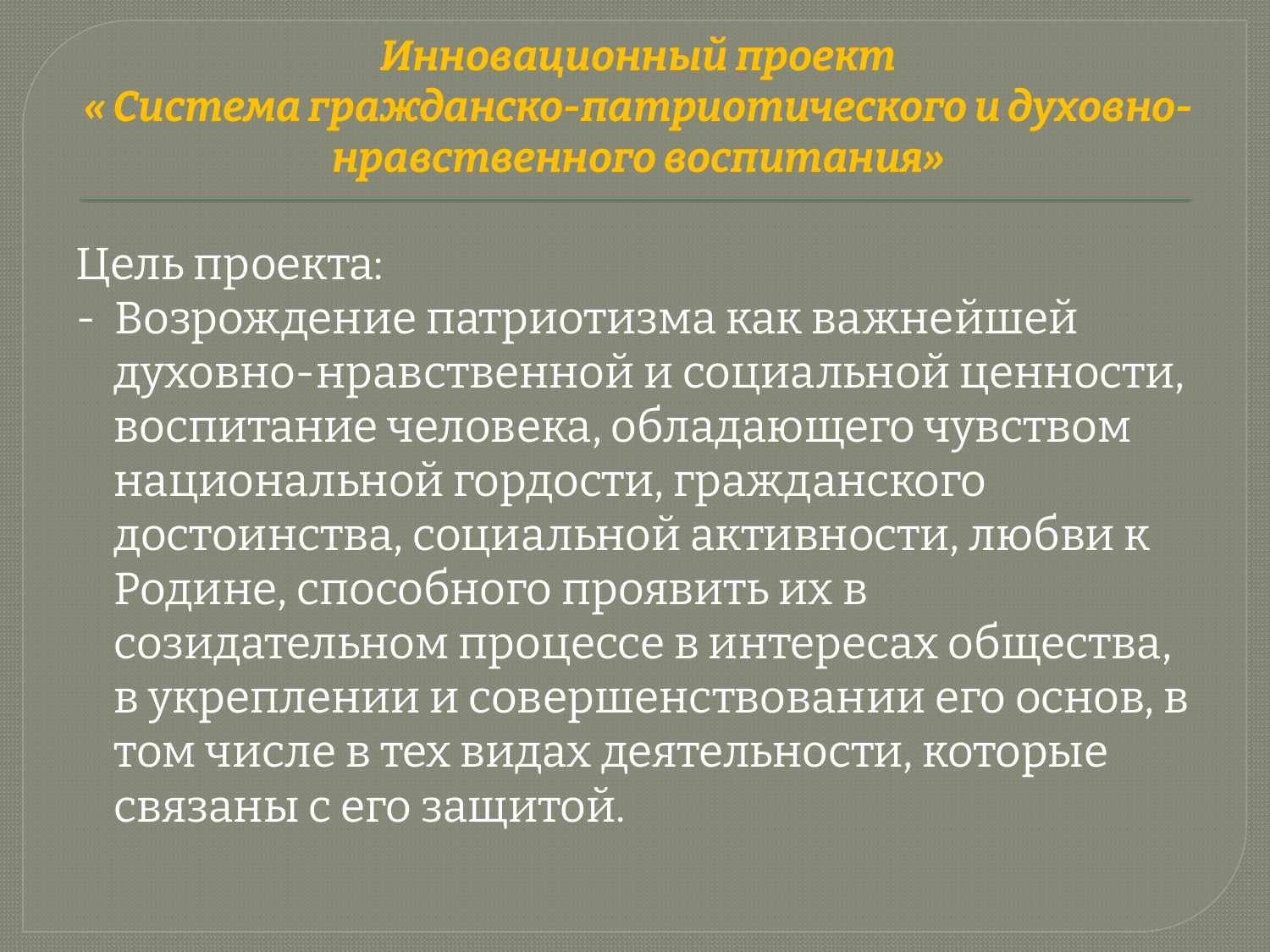

# Инновационный проект « Система гражданско-патриотического и духовно-нравственного воспитания»
Цель проекта:
-  Возрождение патриотизма как важнейшей духовно-нравственной и социальной ценности, воспитание человека, обладающего чувством национальной гордости, гражданского достоинства, социальной активности, любви к Родине, способного проявить их в созидательном процессе в интересах общества, в укреплении и совершенствовании его основ, в том числе в тех видах деятельности, которые связаны с его защитой.